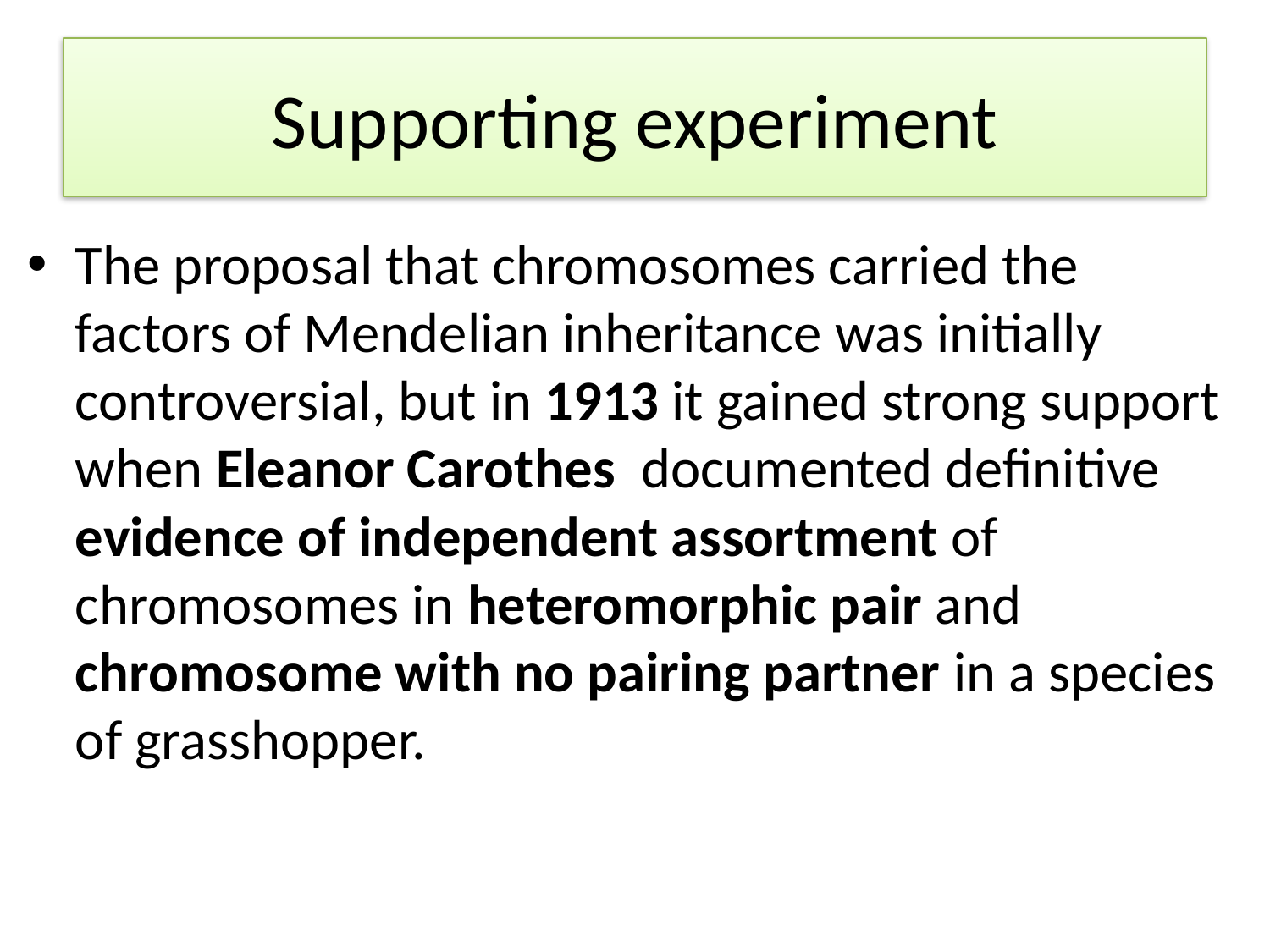

# Supporting experiment
The proposal that chromosomes carried the factors of Mendelian inheritance was initially controversial, but in 1913 it gained strong support when Eleanor Carothes  documented definitive evidence of independent assortment of chromosomes in heteromorphic pair and chromosome with no pairing partner in a species of grasshopper.